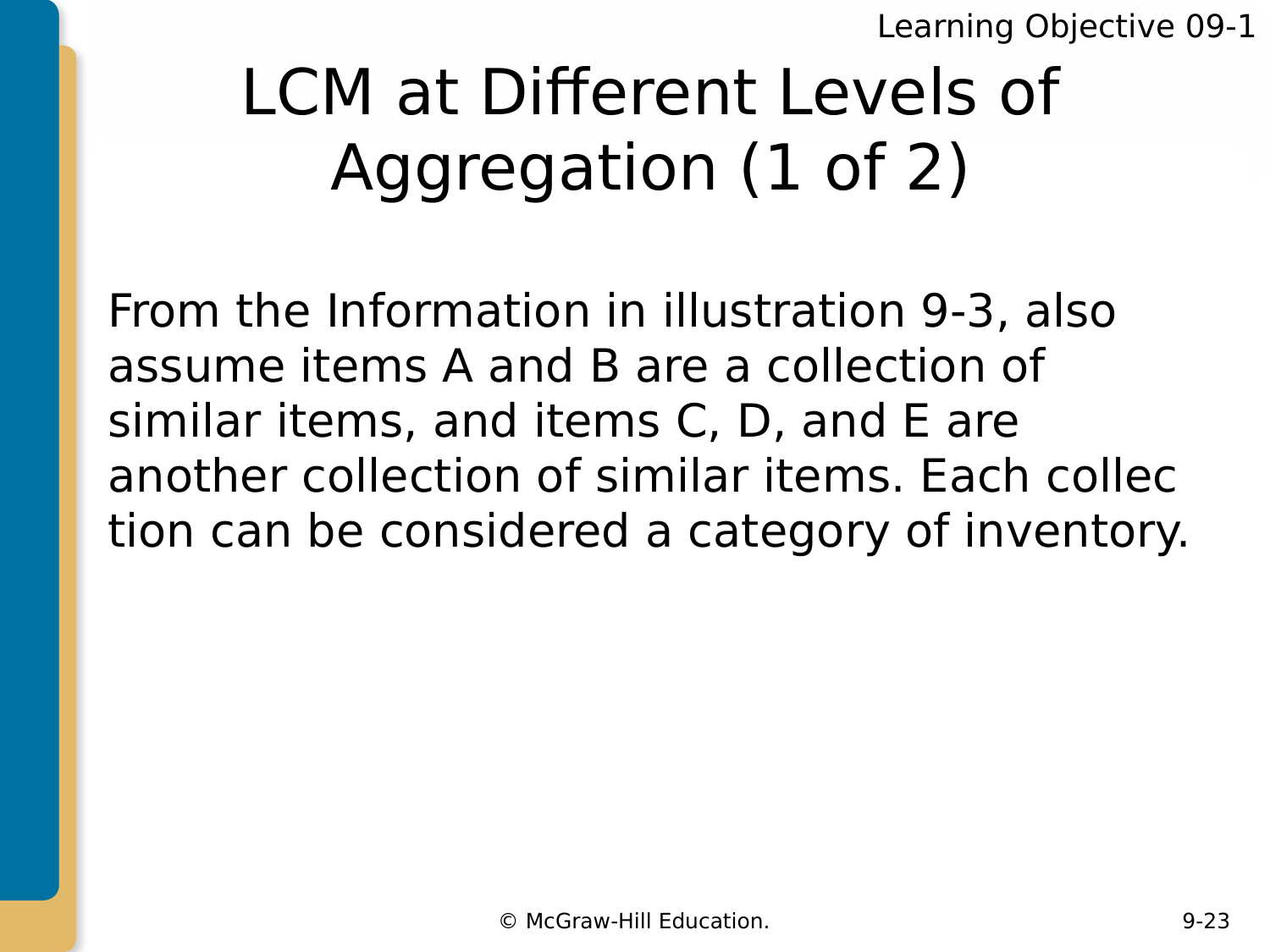

Learning Objective 09-1
# LCM at Different Levels of Aggregation (1 of 2)
From the Information in illustration 9-3, also assume items A and B are a collection of similar items, and items C, D, and E are another collection of similar items. Each collec­tion can be considered a category of inventory.